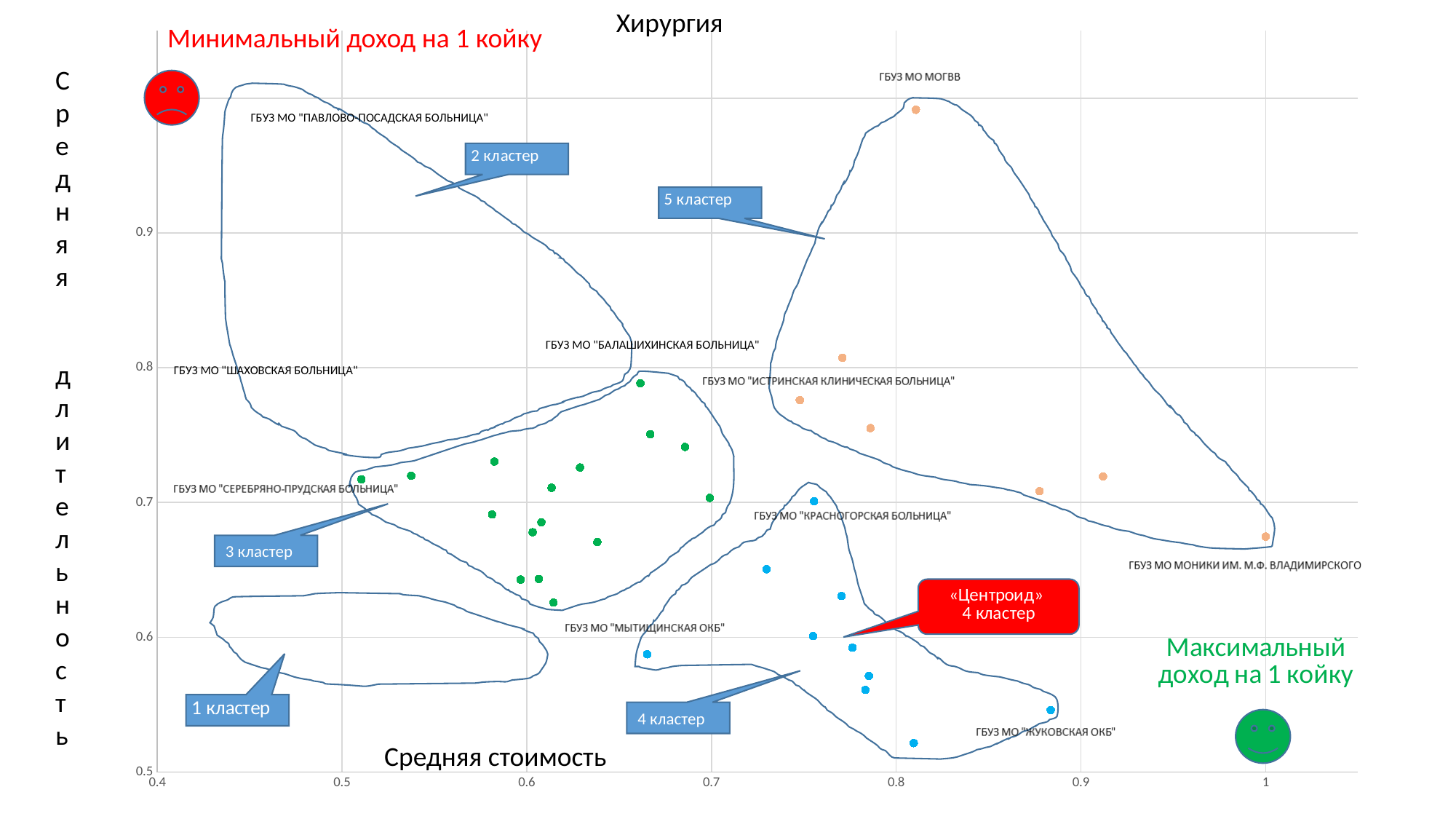

Хирургия

### Chart

| Category | центротды | 1 кластер | 2 кластер | 3 кластер | 4 кластер | 5 кластер |
|---|---|---|---|---|---|---|
Минимальный доход на 1 койку
Средняя

  длительность
ГБУЗ МО "ПАВЛОВО-ПОСАДСКАЯ БОЛЬНИЦА"
ГБУЗ МО "БАЛАШИХИНСКАЯ БОЛЬНИЦА"
ГБУЗ МО "ШАХОВСКАЯ БОЛЬНИЦА"
3 кластер
4 кластер
Средняя стоимость